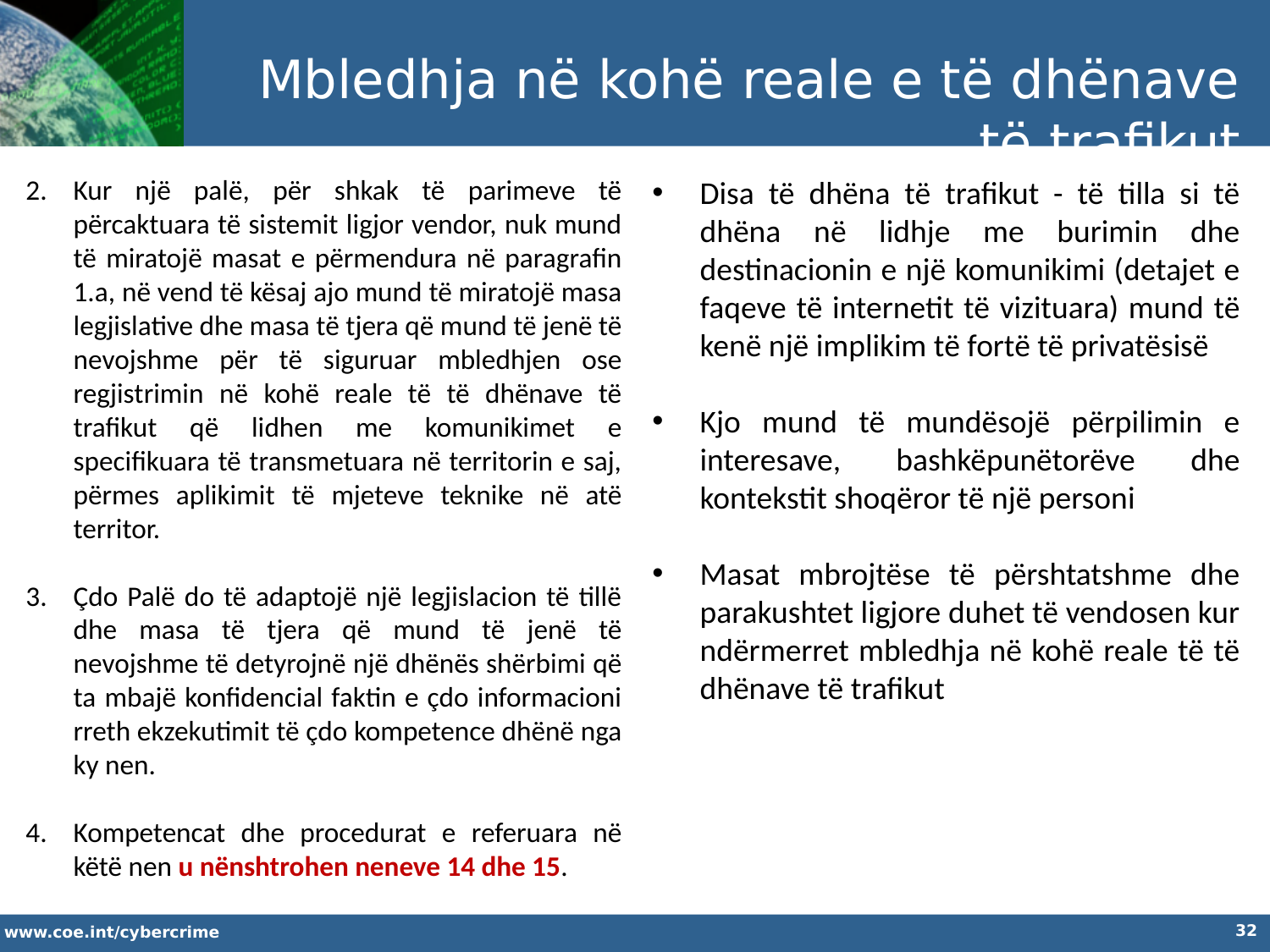

Mbledhja në kohë reale e të dhënave të trafikut
Kur një palë, për shkak të parimeve të përcaktuara të sistemit ligjor vendor, nuk mund të miratojë masat e përmendura në paragrafin 1.a, në vend të kësaj ajo mund të miratojë masa legjislative dhe masa të tjera që mund të jenë të nevojshme për të siguruar mbledhjen ose regjistrimin në kohë reale të të dhënave të trafikut që lidhen me komunikimet e specifikuara të transmetuara në territorin e saj, përmes aplikimit të mjeteve teknike në atë territor.

Çdo Palë do të adaptojë një legjislacion të tillë dhe masa të tjera që mund të jenë të nevojshme të detyrojnë një dhënës shërbimi që ta mbajë konfidencial faktin e çdo informacioni rreth ekzekutimit të çdo kompetence dhënë nga ky nen.

Kompetencat dhe procedurat e referuara në këtë nen u nënshtrohen neneve 14 dhe 15.
Disa të dhëna të trafikut - të tilla si të dhëna në lidhje me burimin dhe destinacionin e një komunikimi (detajet e faqeve të internetit të vizituara) mund të kenë një implikim të fortë të privatësisë

Kjo mund të mundësojë përpilimin e interesave, bashkëpunëtorëve dhe kontekstit shoqëror të një personi

Masat mbrojtëse të përshtatshme dhe parakushtet ligjore duhet të vendosen kur ndërmerret mbledhja në kohë reale të të dhënave të trafikut